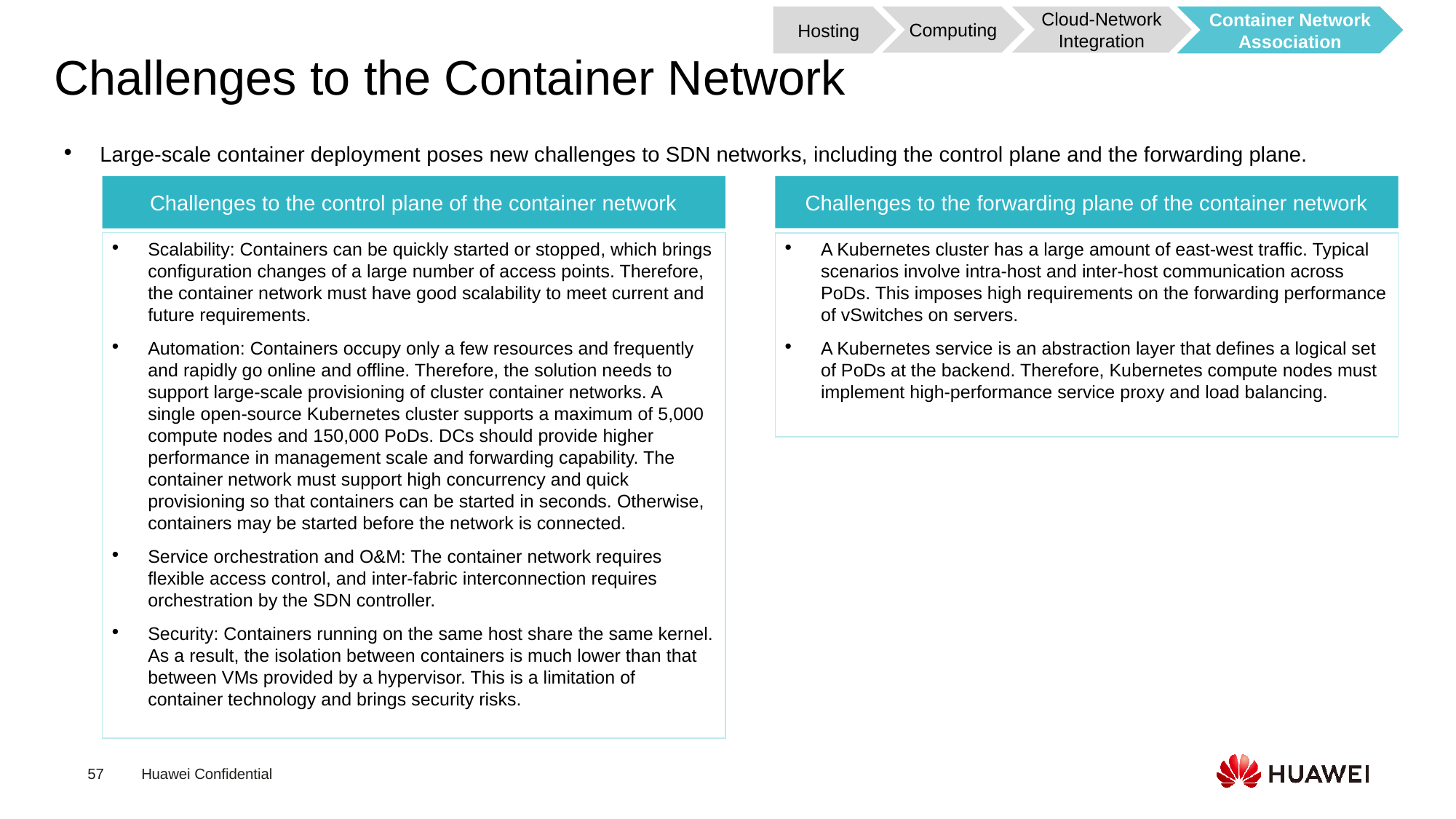

Hosting
Container Network Association
Computing
Cloud-Network Integration
# Challenges to the Container Network
Large-scale container deployment poses new challenges to SDN networks, including the control plane and the forwarding plane.
Challenges to the control plane of the container network
Challenges to the forwarding plane of the container network
Scalability: Containers can be quickly started or stopped, which brings configuration changes of a large number of access points. Therefore, the container network must have good scalability to meet current and future requirements.
Automation: Containers occupy only a few resources and frequently and rapidly go online and offline. Therefore, the solution needs to support large-scale provisioning of cluster container networks. A single open-source Kubernetes cluster supports a maximum of 5,000 compute nodes and 150,000 PoDs. DCs should provide higher performance in management scale and forwarding capability. The container network must support high concurrency and quick provisioning so that containers can be started in seconds. Otherwise, containers may be started before the network is connected.
Service orchestration and O&M: The container network requires flexible access control, and inter-fabric interconnection requires orchestration by the SDN controller.
Security: Containers running on the same host share the same kernel. As a result, the isolation between containers is much lower than that between VMs provided by a hypervisor. This is a limitation of container technology and brings security risks.
A Kubernetes cluster has a large amount of east-west traffic. Typical scenarios involve intra-host and inter-host communication across PoDs. This imposes high requirements on the forwarding performance of vSwitches on servers.
A Kubernetes service is an abstraction layer that defines a logical set of PoDs at the backend. Therefore, Kubernetes compute nodes must implement high-performance service proxy and load balancing.